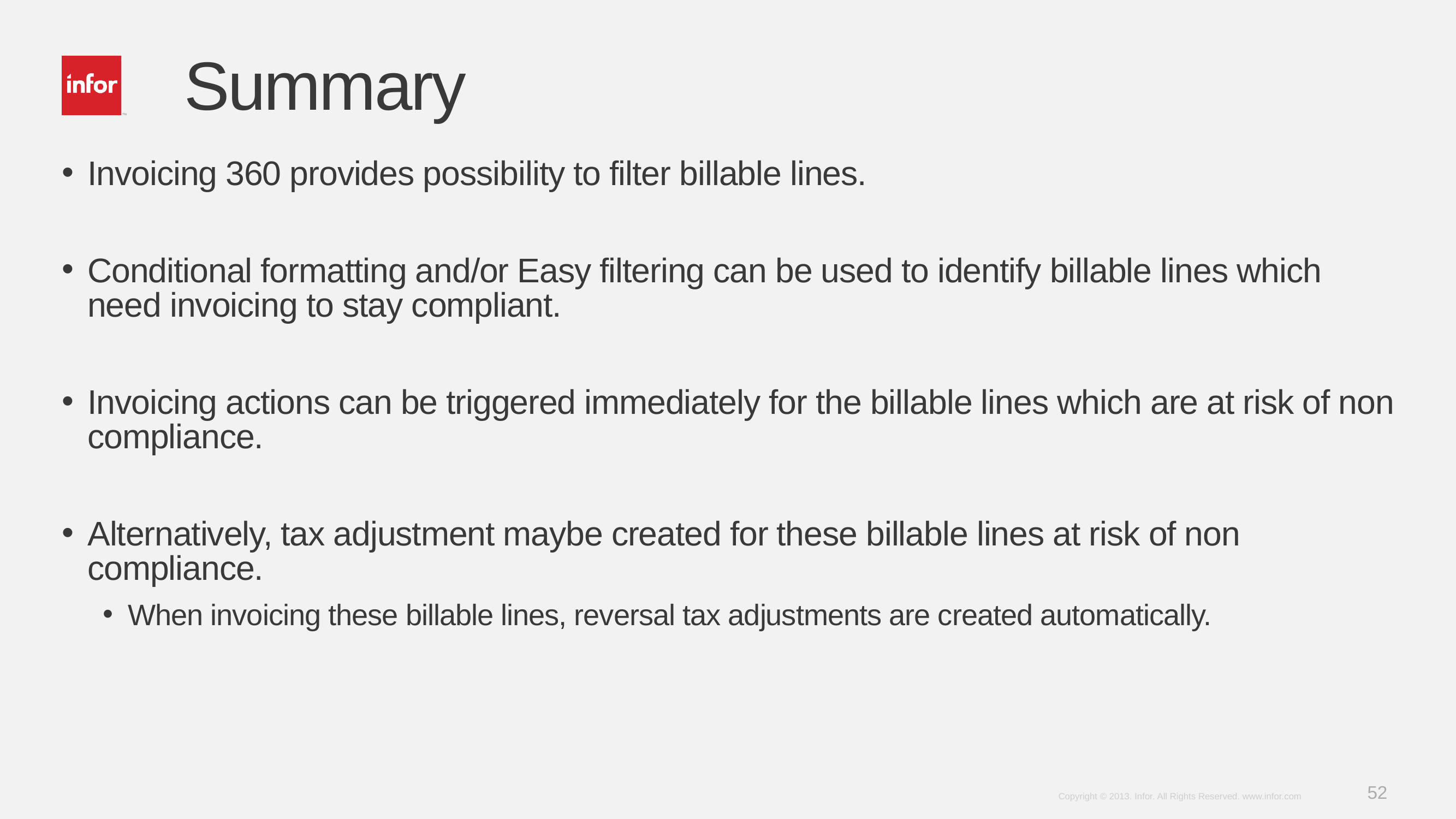

# Summary
Invoicing 360 provides possibility to filter billable lines.

Conditional formatting and/or Easy filtering can be used to identify billable lines which need invoicing to stay compliant.

Invoicing actions can be triggered immediately for the billable lines which are at risk of non compliance.

Alternatively, tax adjustment maybe created for these billable lines at risk of non compliance.
When invoicing these billable lines, reversal tax adjustments are created automatically.